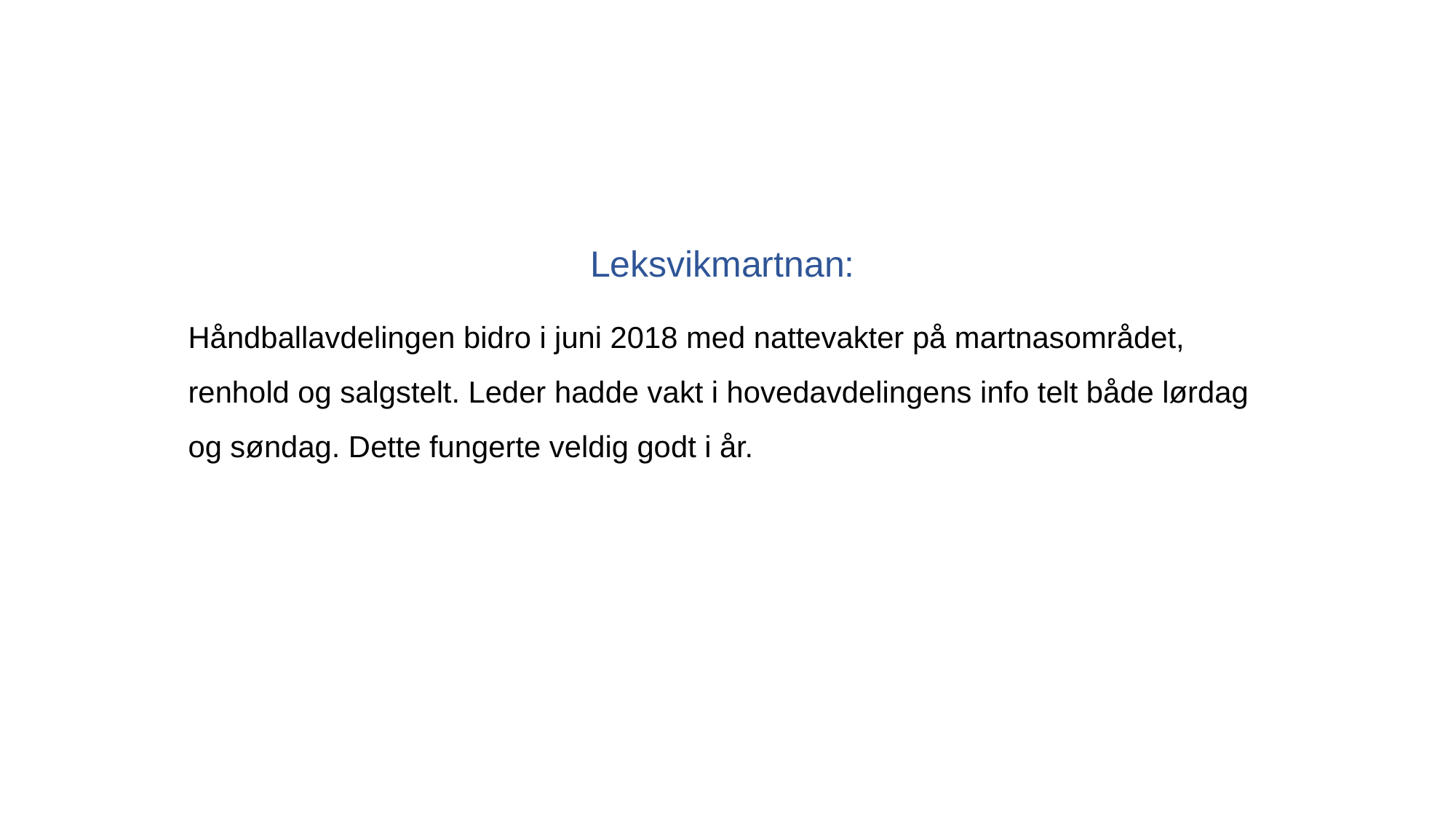

Leksvikmartnan:
Håndballavdelingen bidro i juni 2018 med nattevakter på martnasområdet, renhold og salgstelt. Leder hadde vakt i hovedavdelingens info telt både lørdag og søndag. Dette fungerte veldig godt i år.